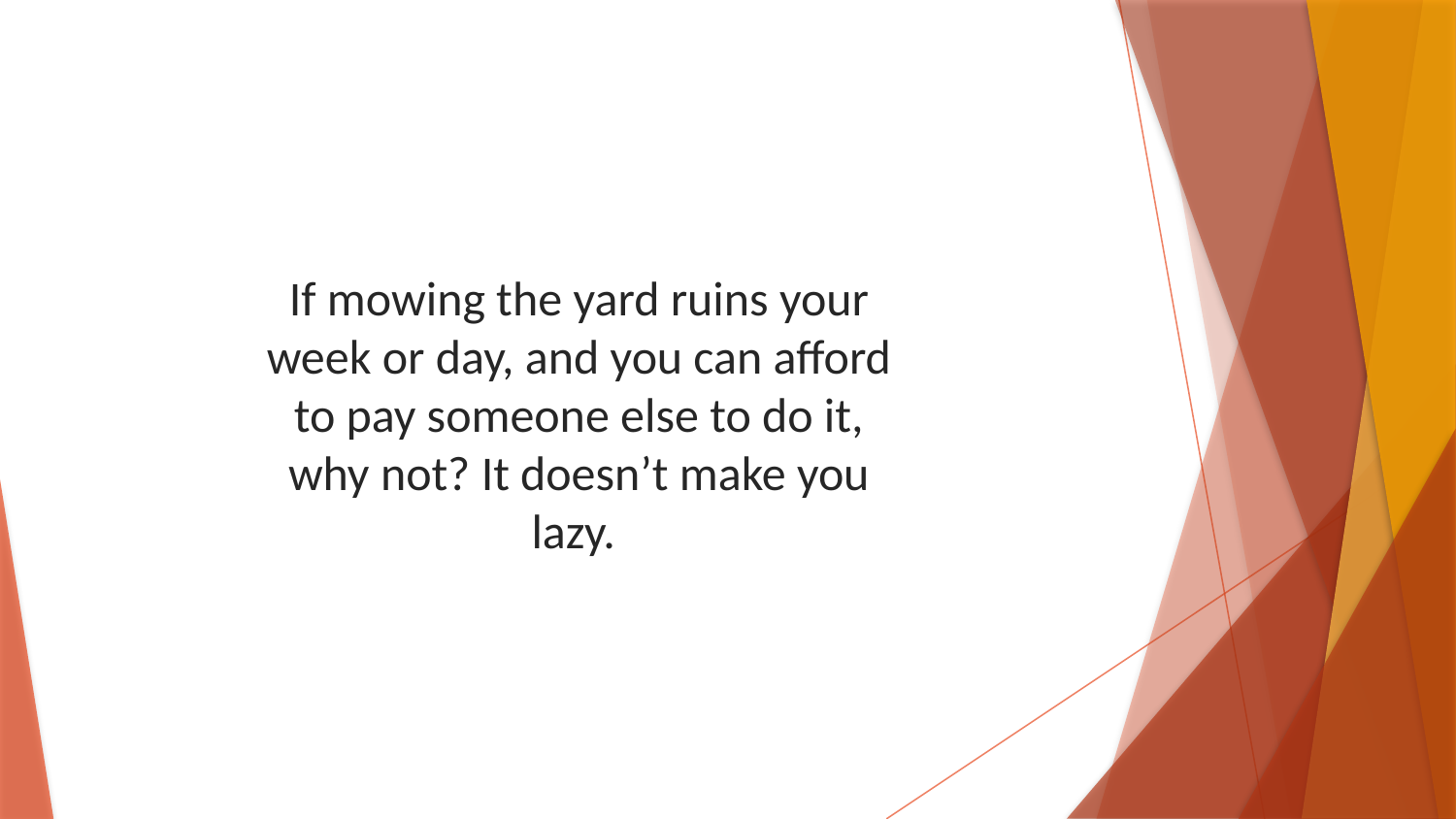

If mowing the yard ruins your week or day, and you can afford to pay someone else to do it, why not? It doesn’t make you lazy.